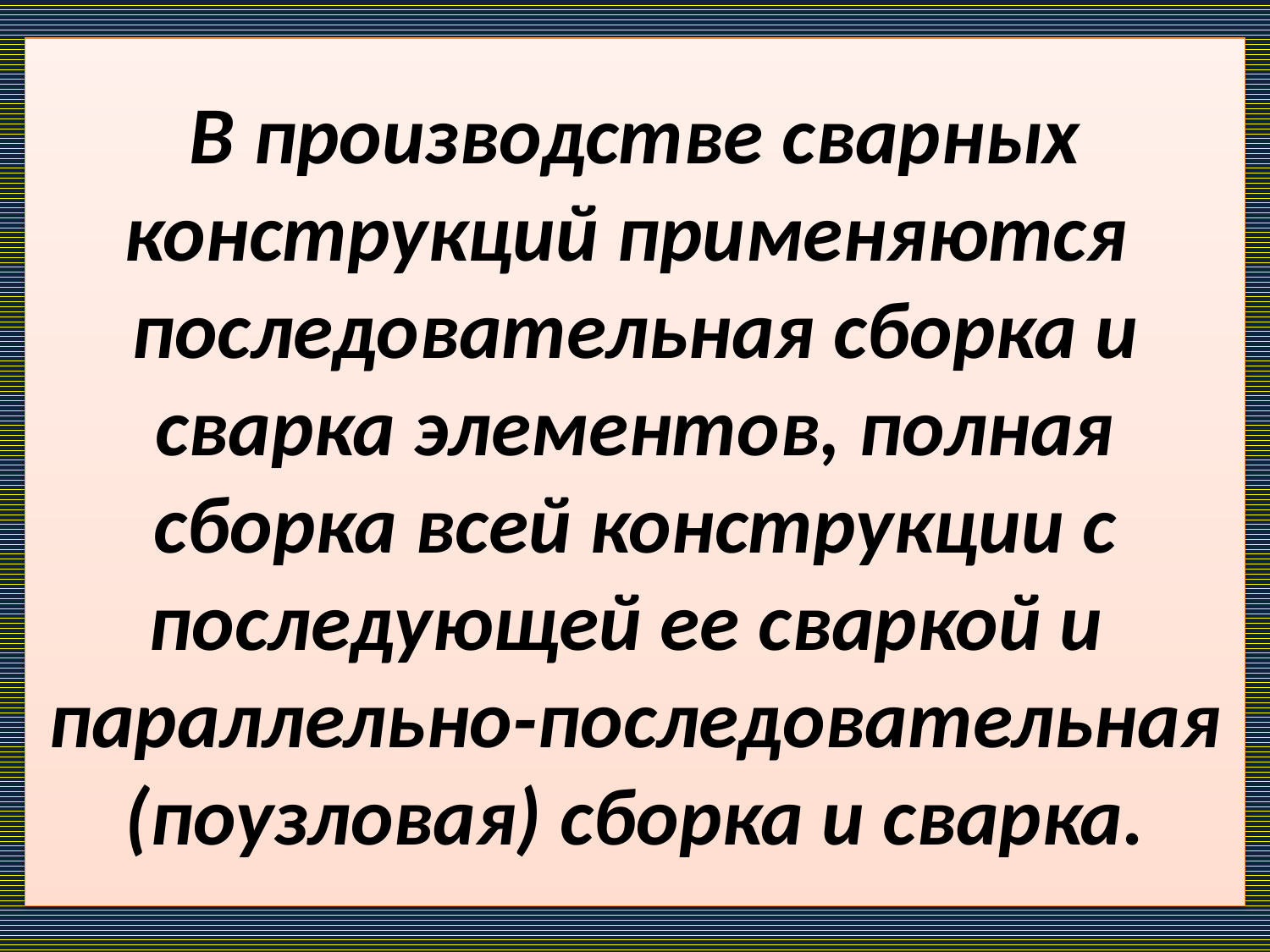

# В производстве сварных конструкций применяются последовательная сборка и сварка элементов, полная сборка всей конструкции с последующей ее сваркой и параллельно-последовательная (поузловая) сборка и сварка.